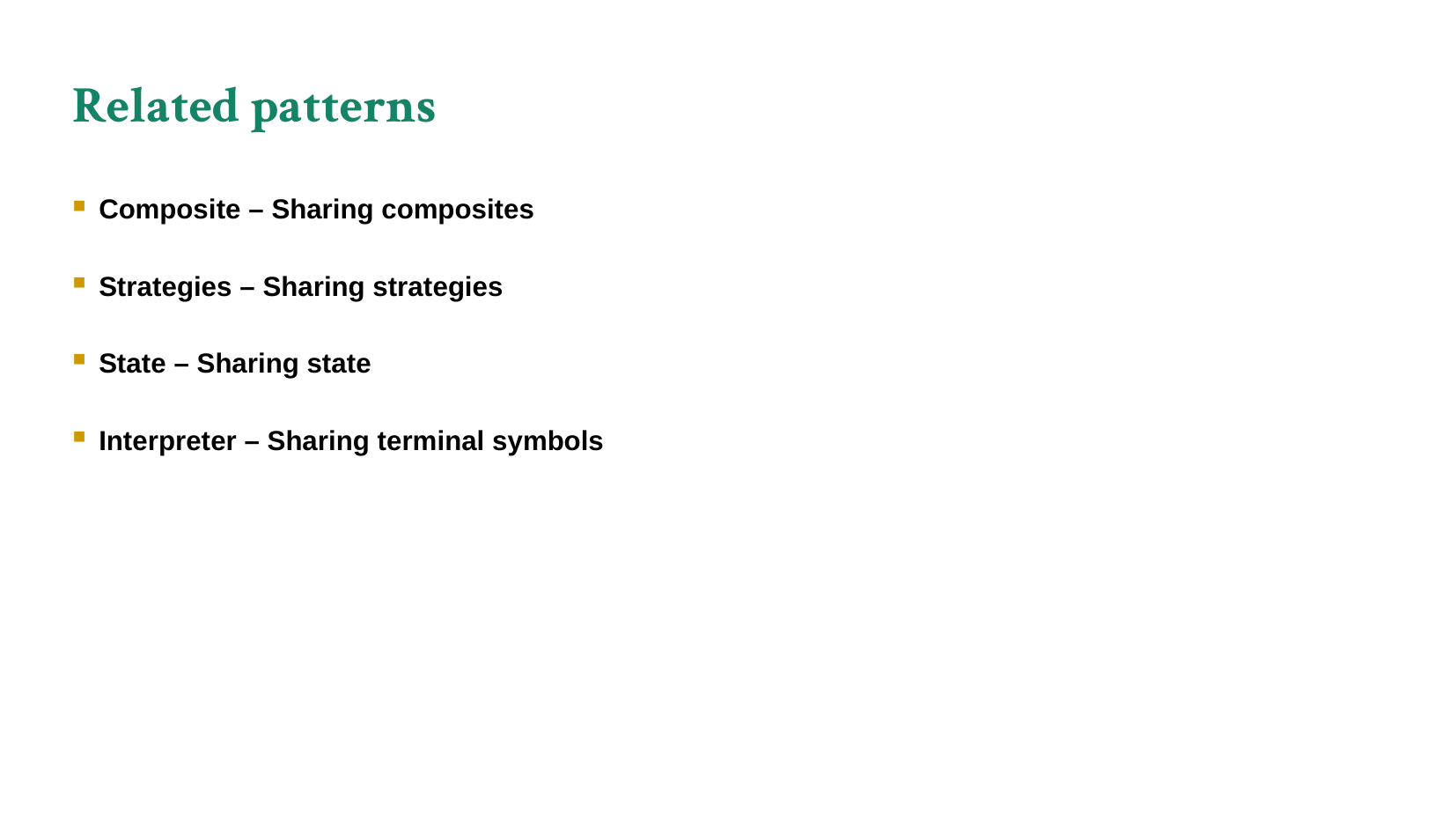

# Related patterns
Composite – Sharing composites

Strategies – Sharing strategies

State – Sharing state

Interpreter – Sharing terminal symbols